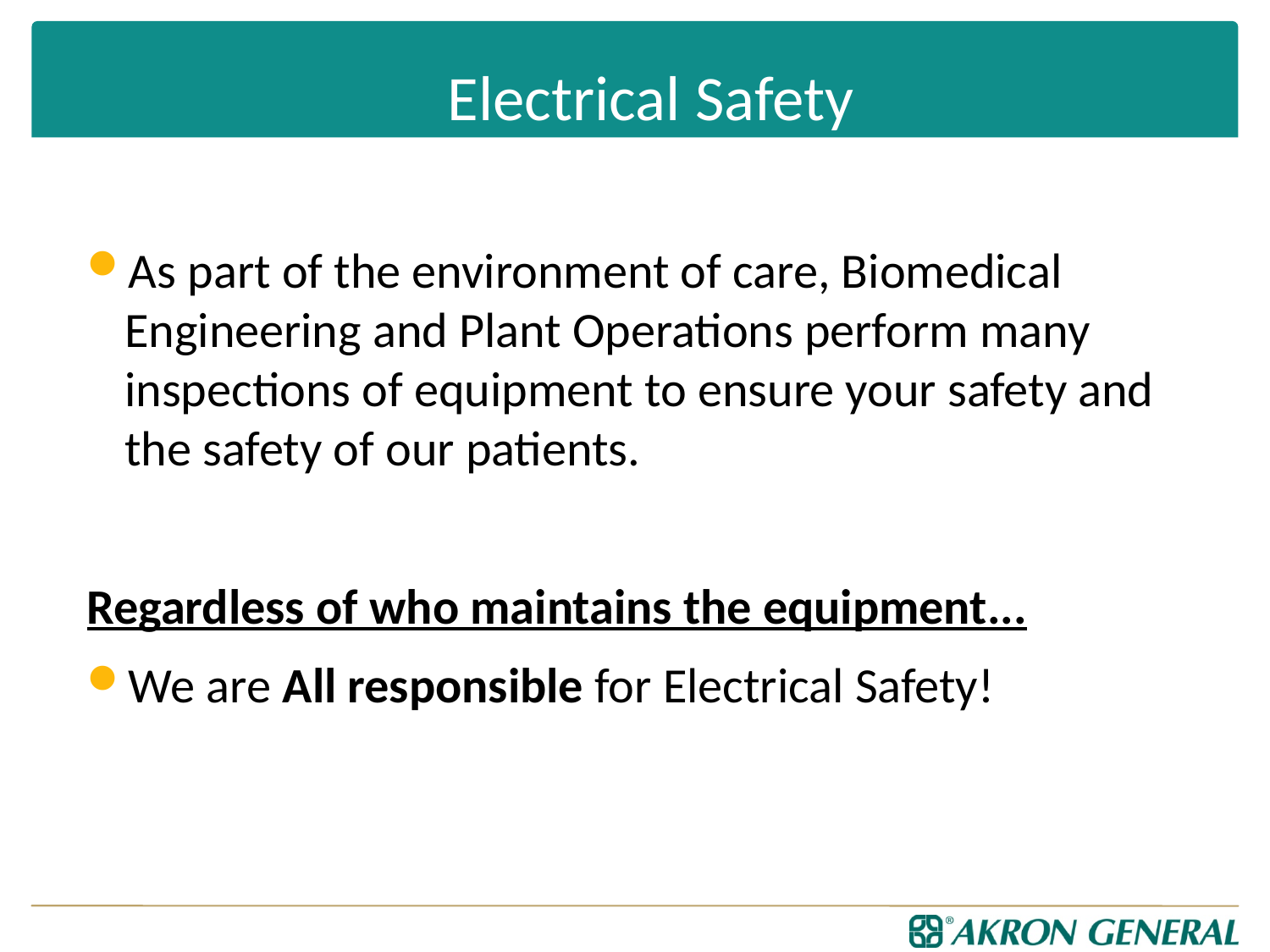

# Electrical Safety
As part of the environment of care, Biomedical Engineering and Plant Operations perform many inspections of equipment to ensure your safety and the safety of our patients.

Regardless of who maintains the equipment...
We are All responsible for Electrical Safety!